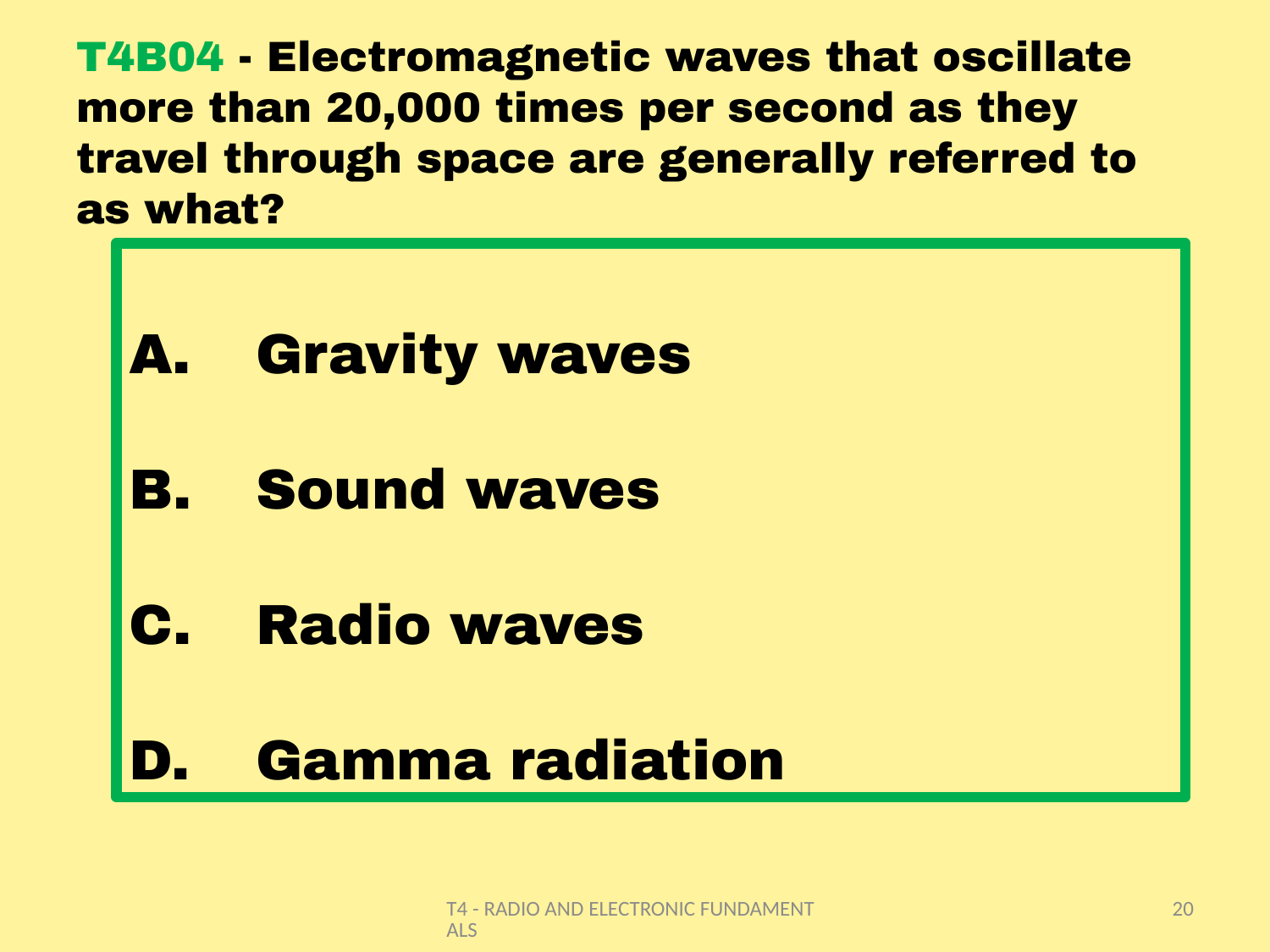

# T4B04 - Electromagnetic waves that oscillate more than 20,000 times per second as they travel through space are generally referred to as what?
Gravity waves
Sound waves
Radio waves
Gamma radiation
T4 - RADIO AND ELECTRONIC FUNDAMENTALS
20